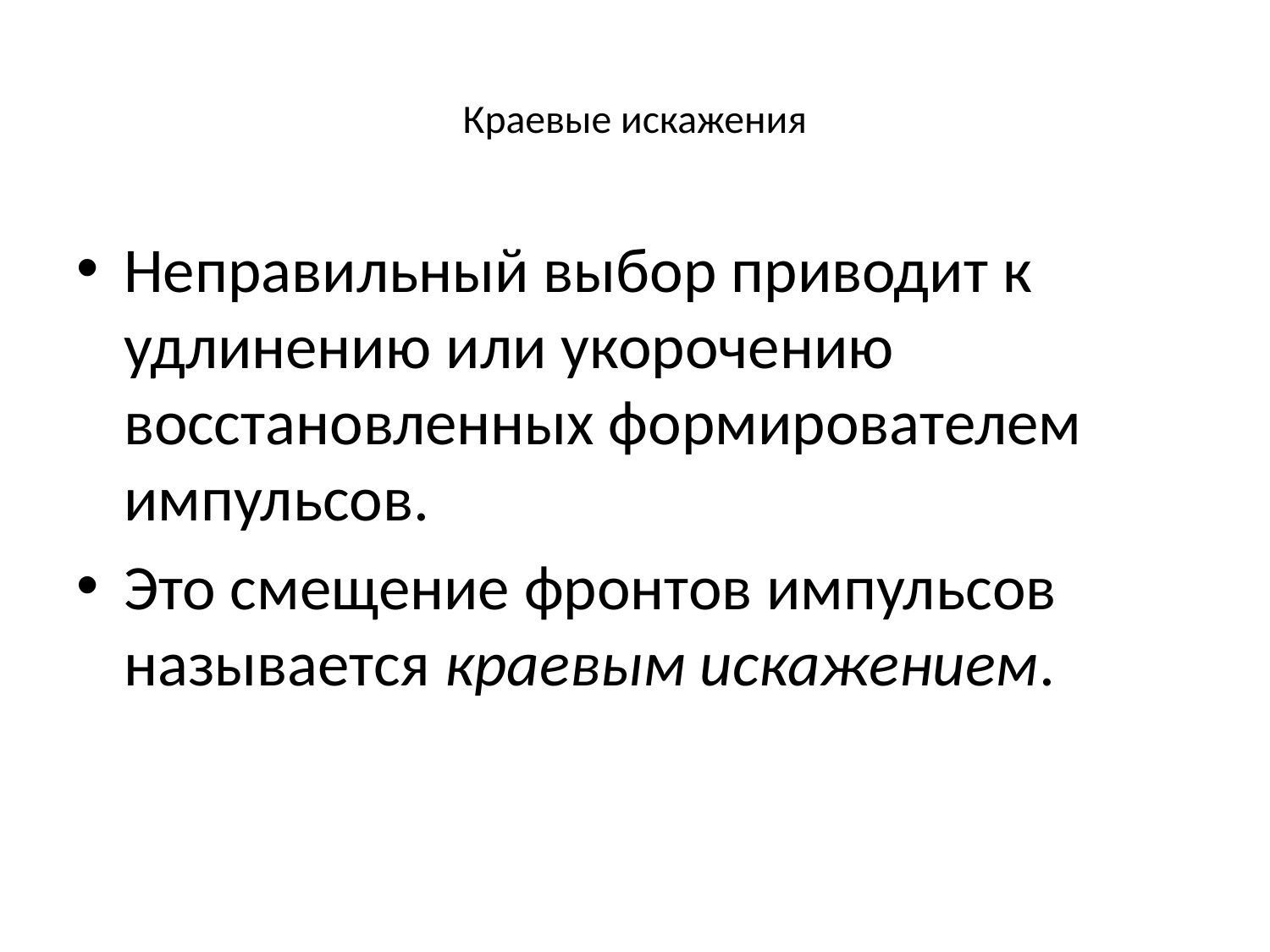

# Краевые искажения
Неправильный выбор приводит к удлинению или укорочению восстановленных формирователем импульсов.
Это смещение фронтов импульсов называется краевым искажением.